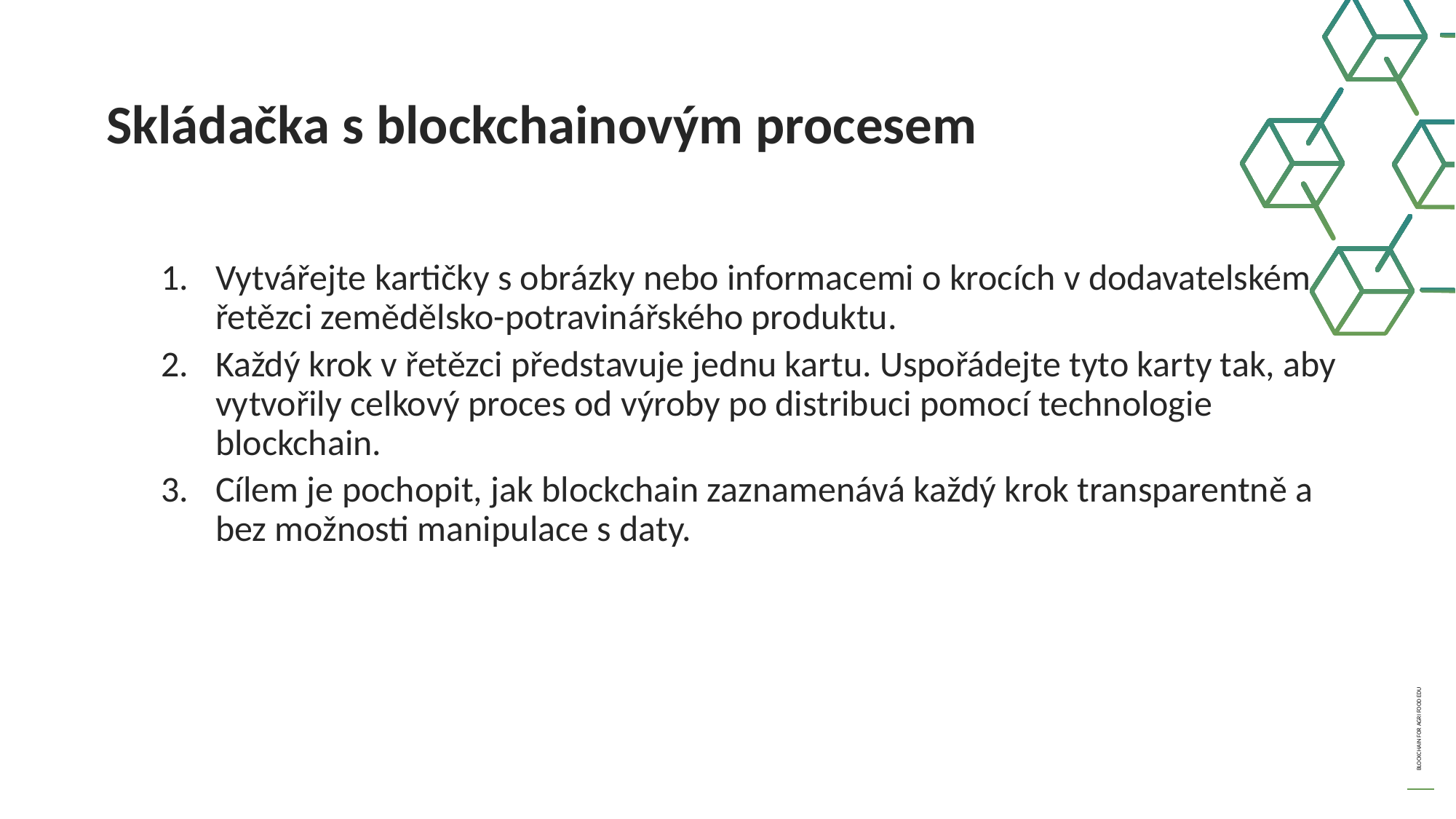

Skládačka s blockchainovým procesem
Vytvářejte kartičky s obrázky nebo informacemi o krocích v dodavatelském řetězci zemědělsko-potravinářského produktu.
Každý krok v řetězci představuje jednu kartu. Uspořádejte tyto karty tak, aby vytvořily celkový proces od výroby po distribuci pomocí technologie blockchain.
Cílem je pochopit, jak blockchain zaznamenává každý krok transparentně a bez možnosti manipulace s daty.